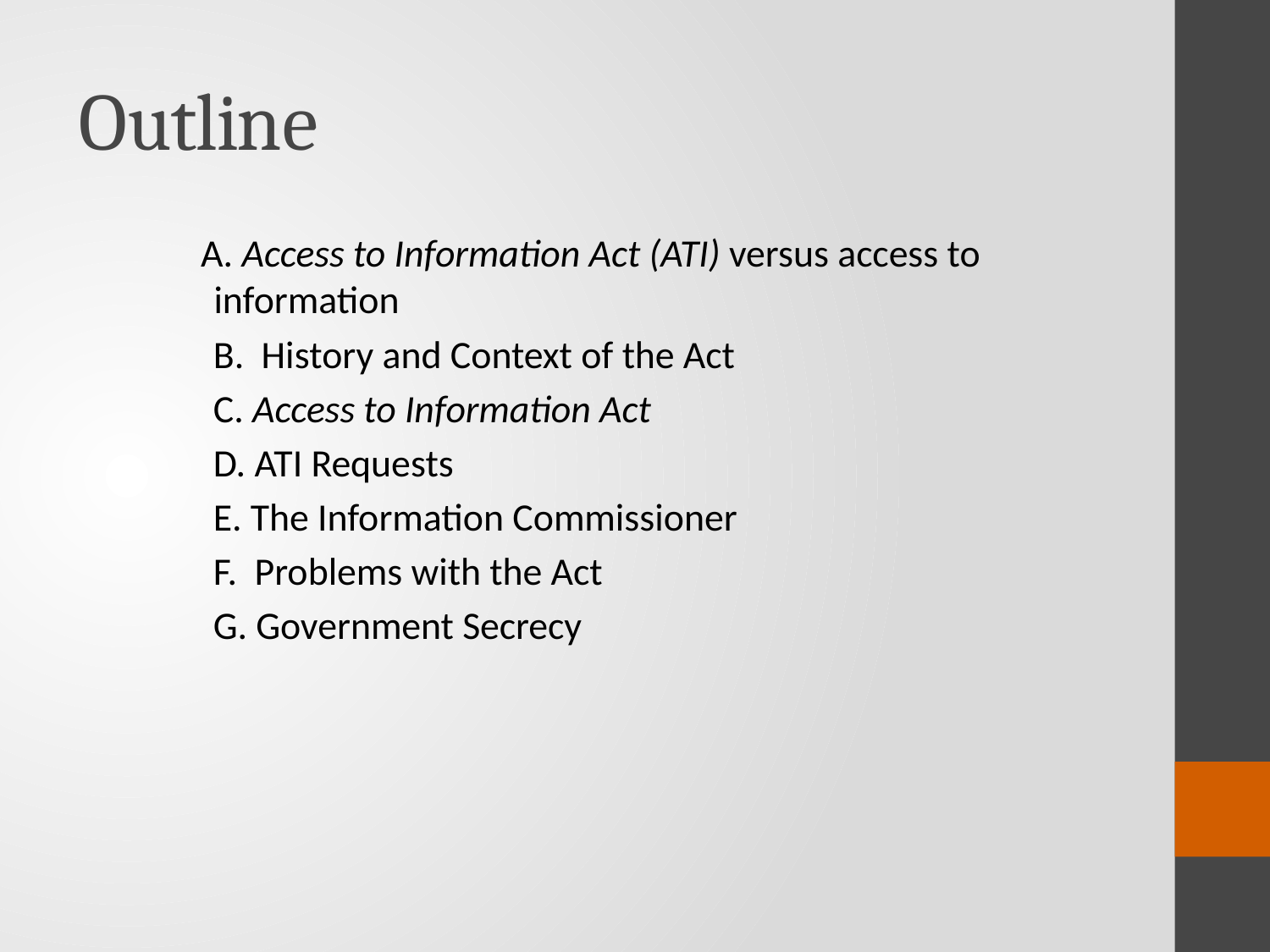

# Outline
A. Access to Information Act (ATI) versus access to information
	B.  History and Context of the Act
	C. Access to Information Act
	D. ATI Requests
	E. The Information Commissioner
	F.  Problems with the Act
	G. Government Secrecy